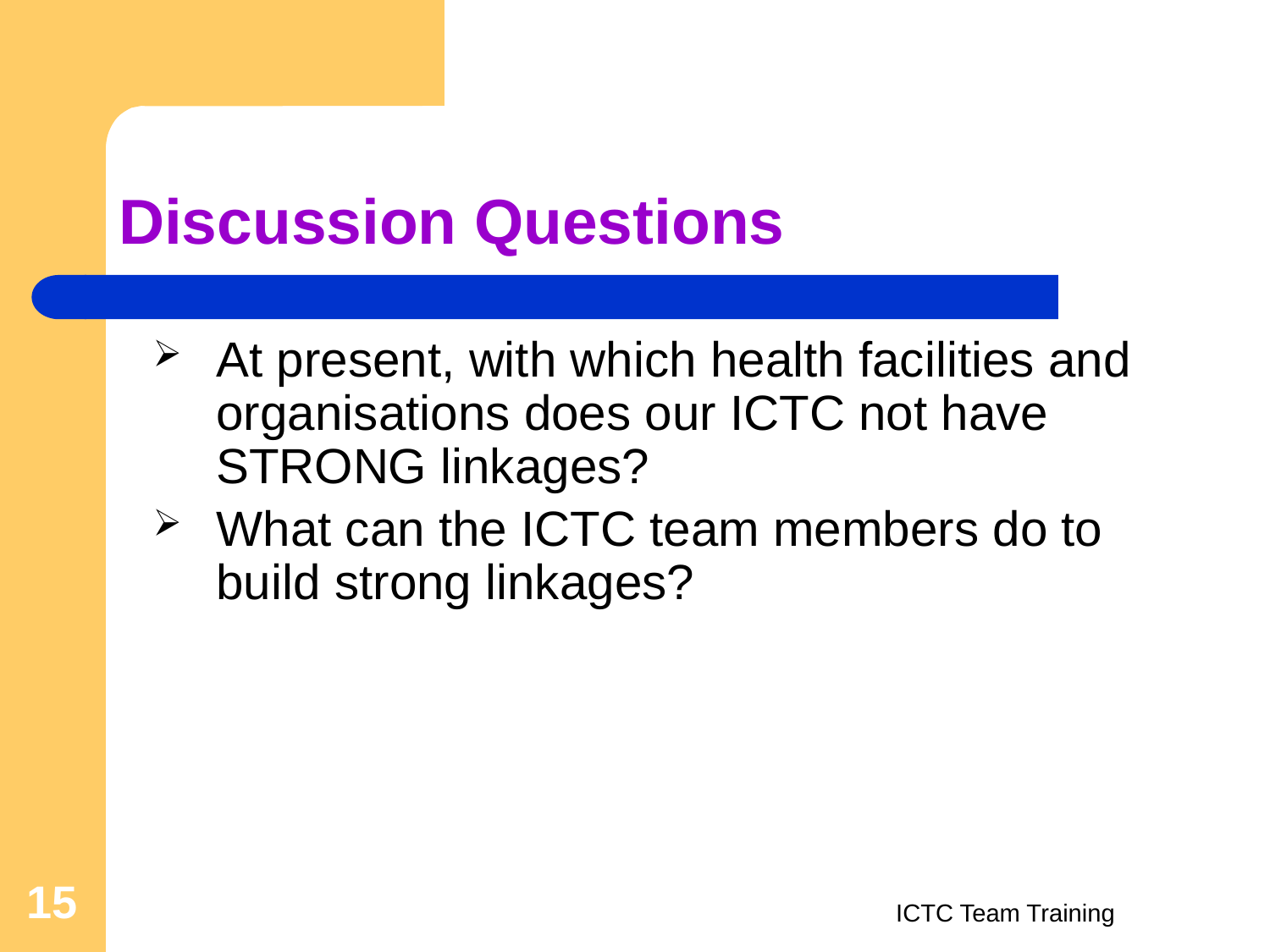

# Discussion Questions
At present, with which health facilities and organisations does our ICTC not have STRONG linkages?
What can the ICTC team members do to build strong linkages?
15
ICTC Team Training